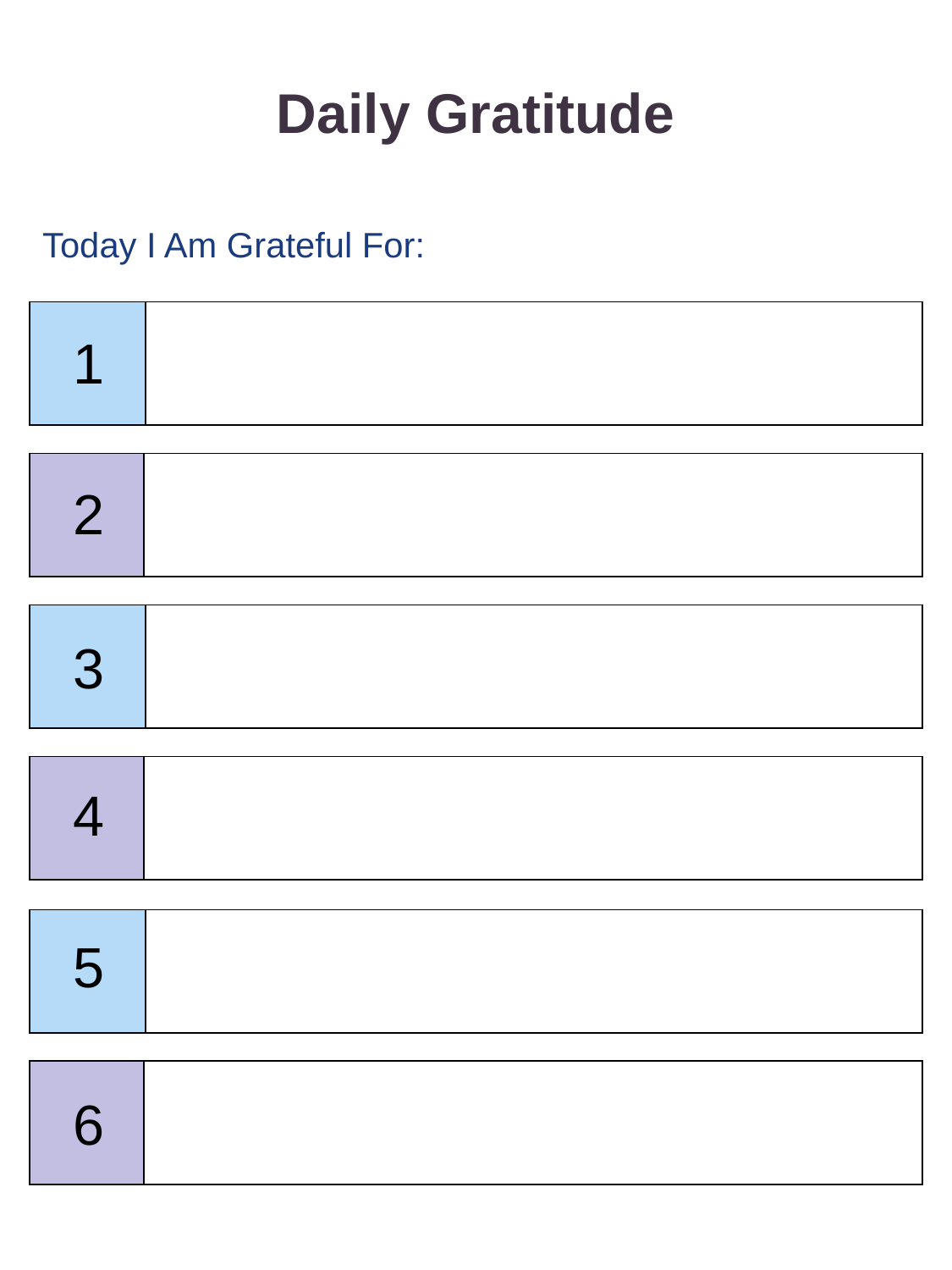

Daily Gratitude
Today I Am Grateful For:
|  |  |
| --- | --- |
1
|  |  |
| --- | --- |
2
|  |  |
| --- | --- |
3
|  |  |
| --- | --- |
4
|  |  |
| --- | --- |
5
|  |  |
| --- | --- |
6